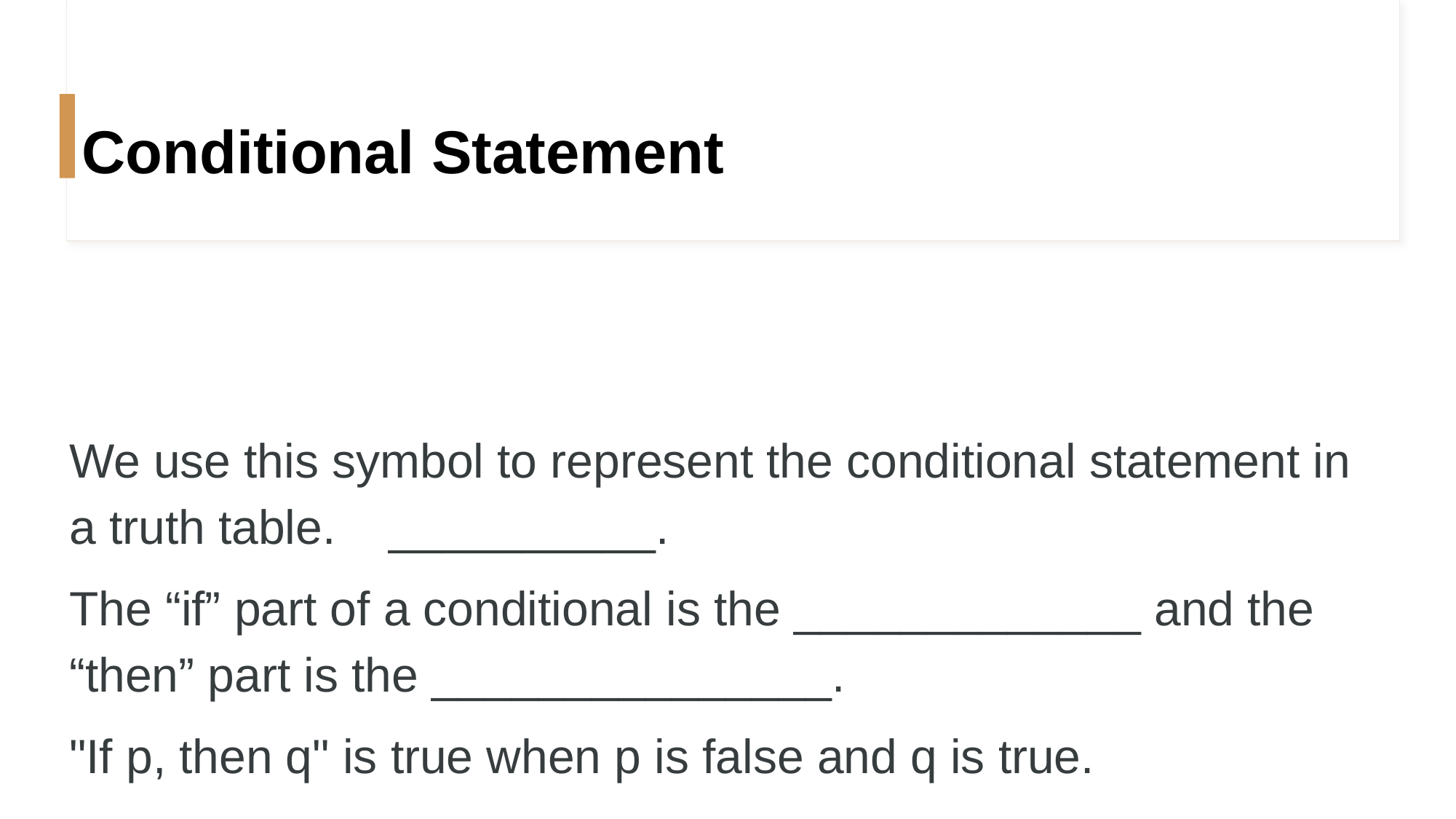

Conditional Statement
#

We use this symbol to represent the conditional statement in a truth table.    __________.
The “if” part of a conditional is the _____________ and the “then” part is the _______________.
"If p, then q" is true when p is false and q is true.